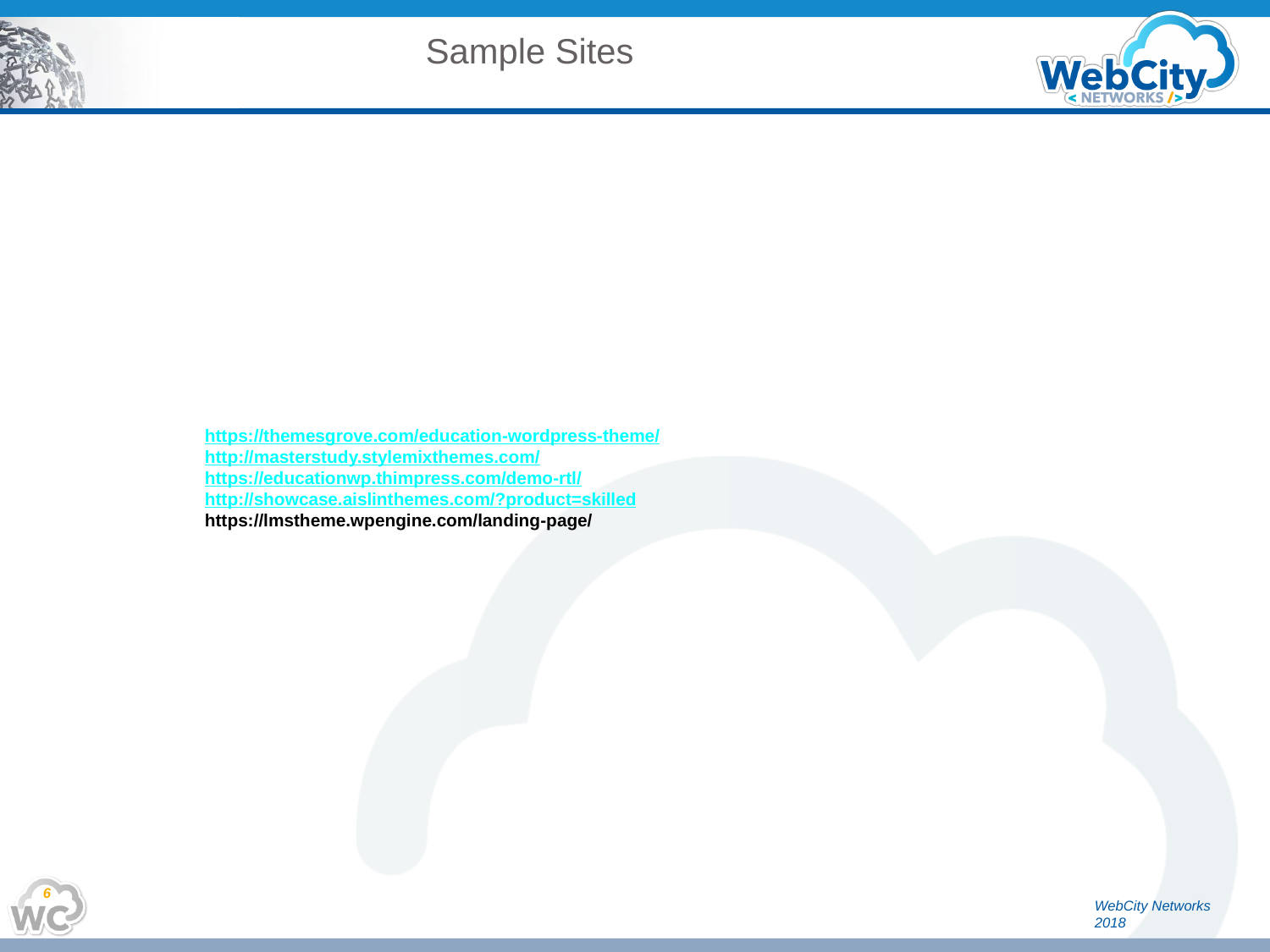

# Sample Sites
https://themesgrove.com/education-wordpress-theme/
http://masterstudy.stylemixthemes.com/
https://educationwp.thimpress.com/demo-rtl/
http://showcase.aislinthemes.com/?product=skilled
https://lmstheme.wpengine.com/landing-page/

6